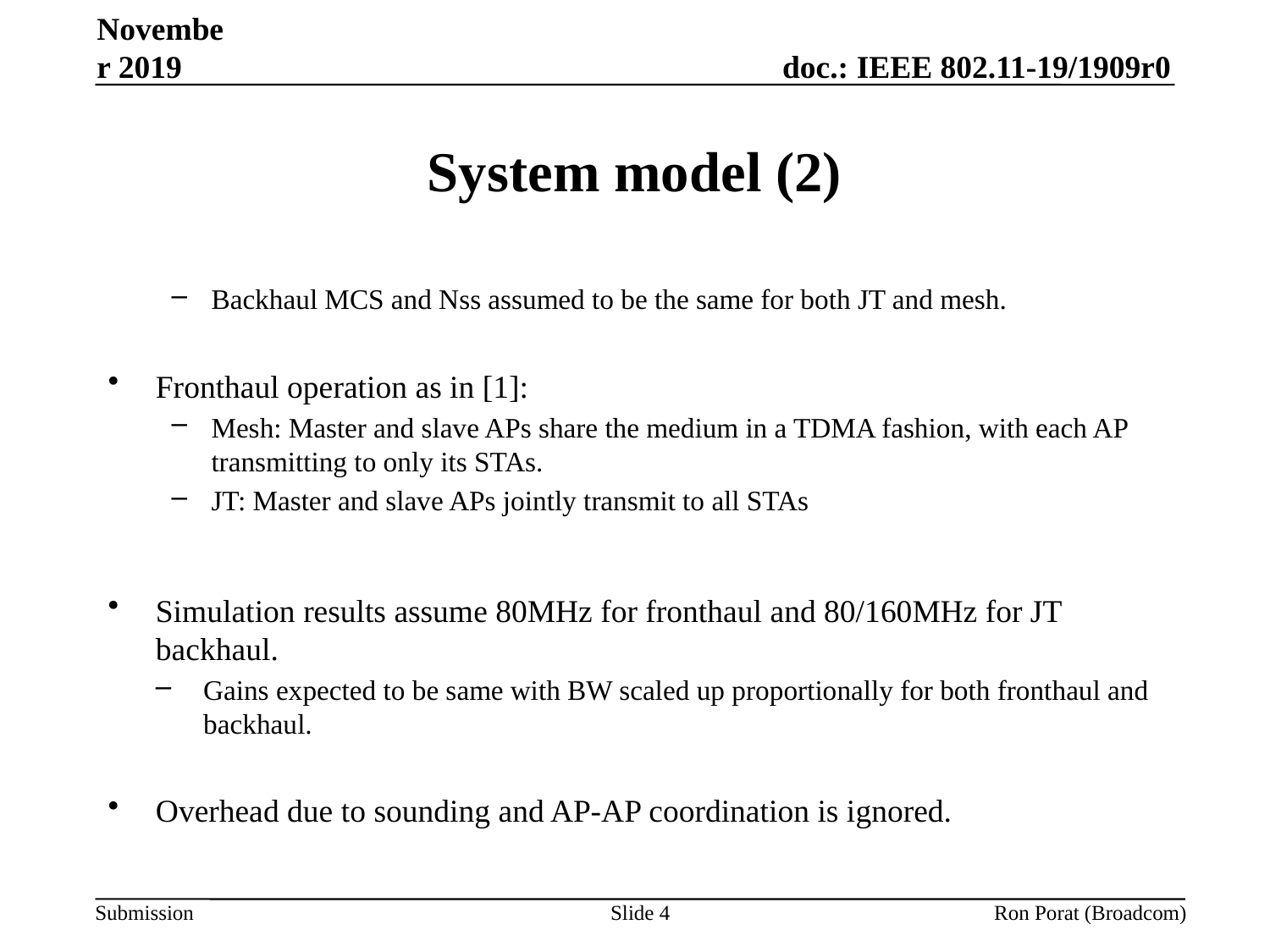

November 2019
# System model (2)
Backhaul MCS and Nss assumed to be the same for both JT and mesh.

Fronthaul operation as in [1]:
Mesh: Master and slave APs share the medium in a TDMA fashion, with each AP transmitting to only its STAs.
JT: Master and slave APs jointly transmit to all STAs

Simulation results assume 80MHz for fronthaul and 80/160MHz for JT backhaul.
Gains expected to be same with BW scaled up proportionally for both fronthaul and backhaul.

Overhead due to sounding and AP-AP coordination is ignored.
Slide 4
Ron Porat (Broadcom)